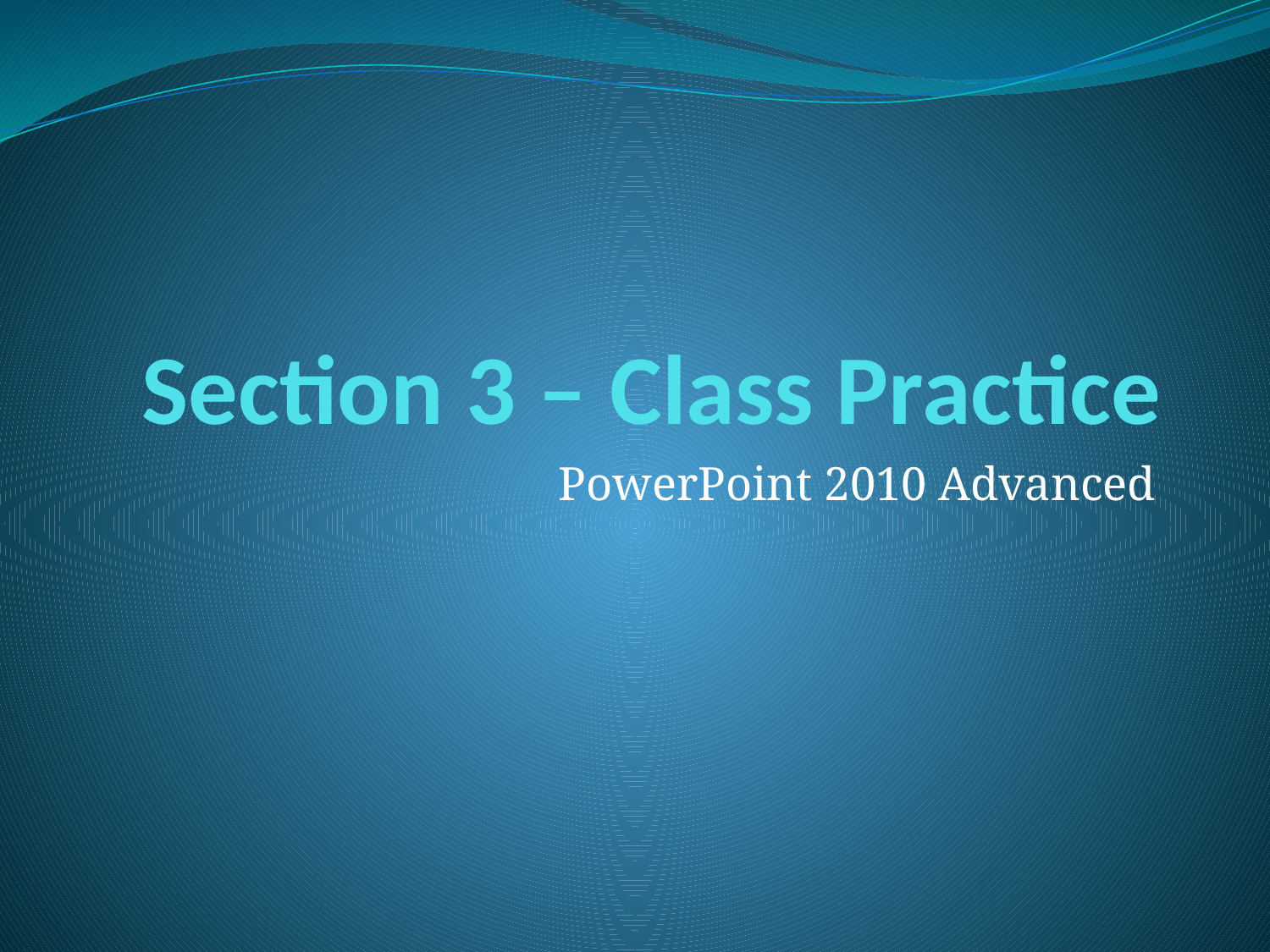

# Section 3 – Class Practice
PowerPoint 2010 Advanced